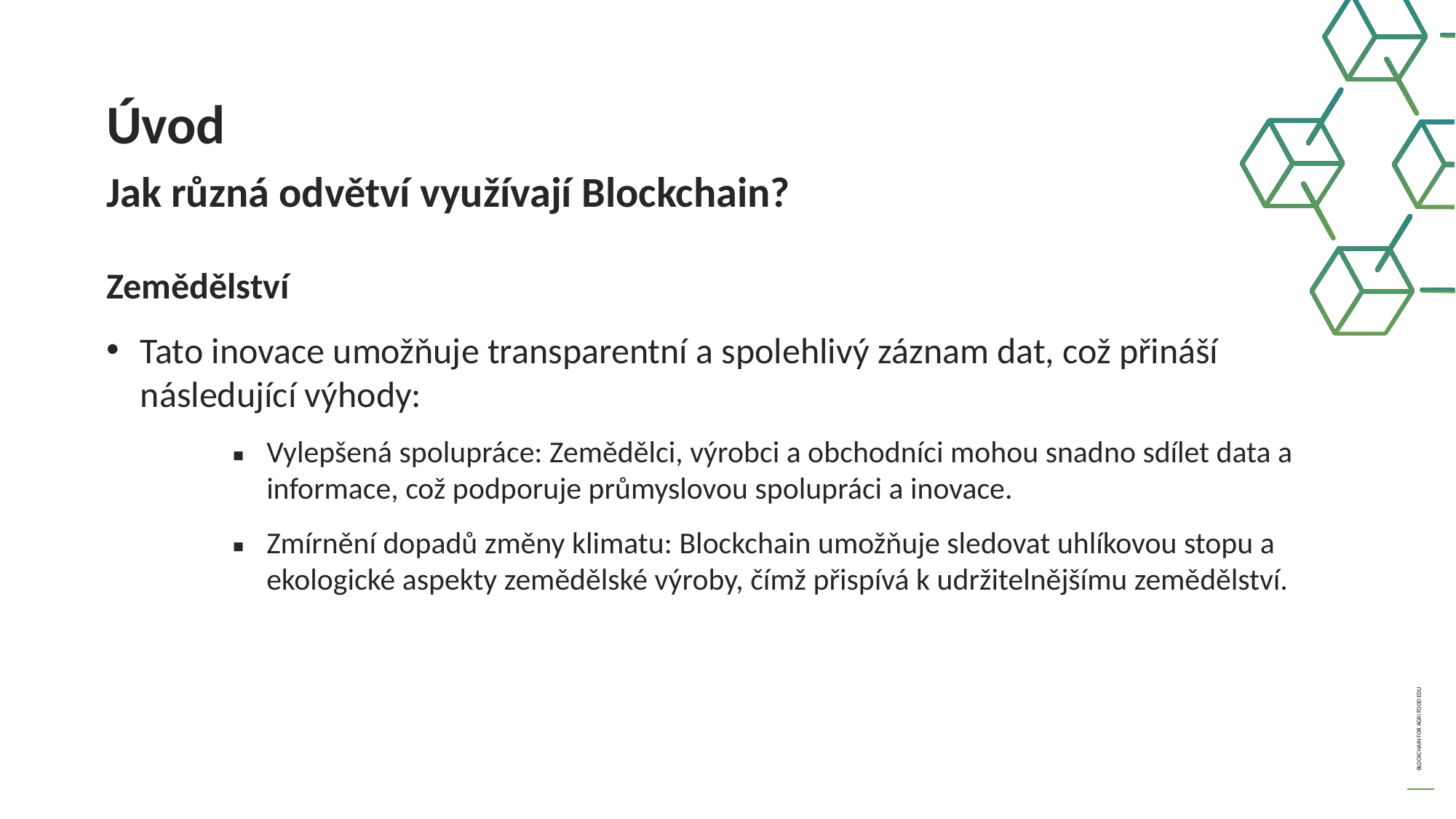

Úvod
Jak různá odvětví využívají Blockchain?
Zemědělství
Tato inovace umožňuje transparentní a spolehlivý záznam dat, což přináší následující výhody:
Vylepšená spolupráce: Zemědělci, výrobci a obchodníci mohou snadno sdílet data a informace, což podporuje průmyslovou spolupráci a inovace.
Zmírnění dopadů změny klimatu: Blockchain umožňuje sledovat uhlíkovou stopu a ekologické aspekty zemědělské výroby, čímž přispívá k udržitelnějšímu zemědělství.